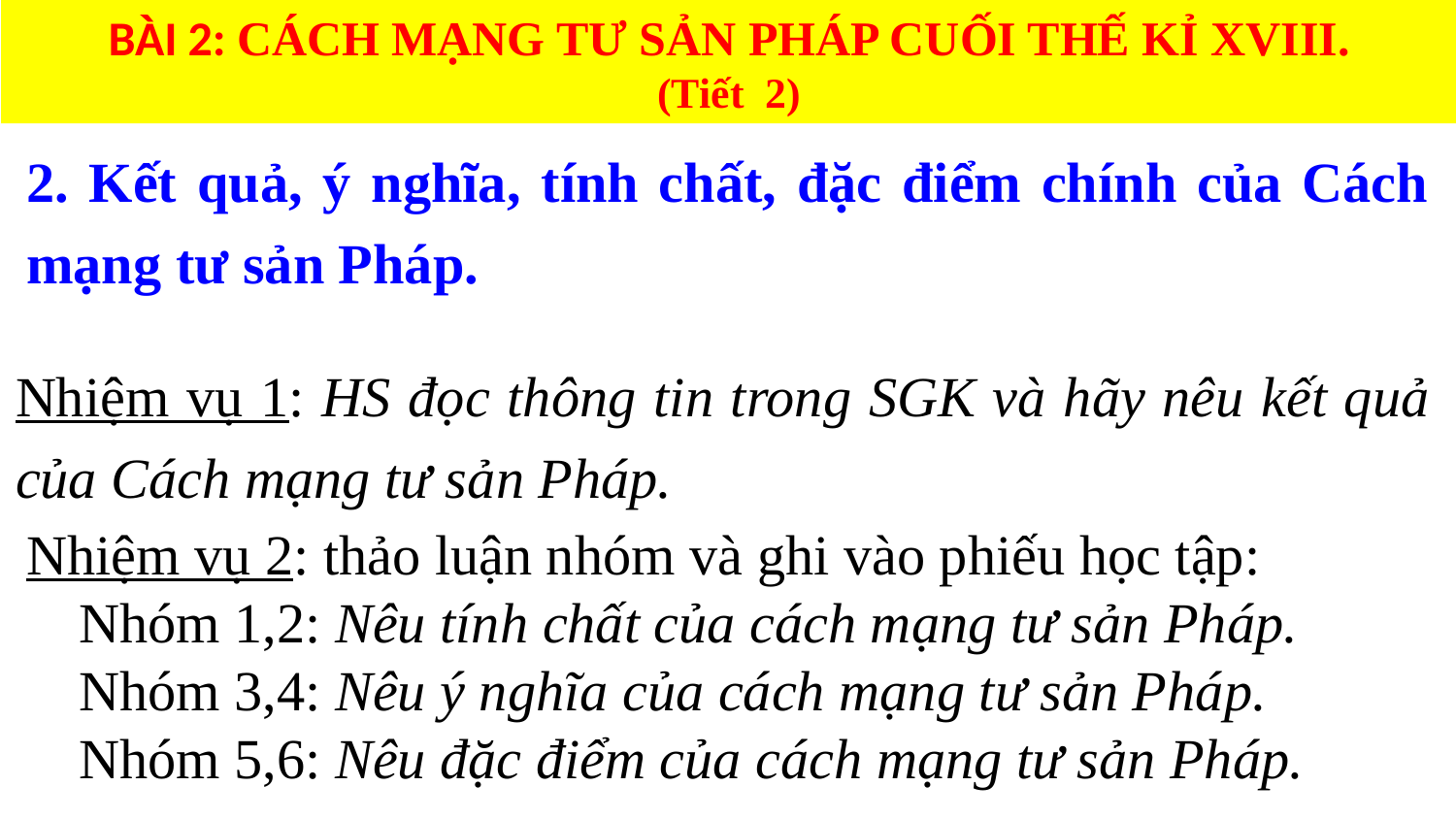

BÀI 2: CÁCH MẠNG TƯ SẢN PHÁP CUỐI THẾ KỈ XVIII.
(Tiết  2)
2. Kết quả, ý nghĩa, tính chất, đặc điểm chính của Cách mạng tư sản Pháp.
Nhiệm vụ 1: HS đọc thông tin trong SGK và hãy nêu kết quả của Cách mạng tư sản Pháp.
Nhiệm vụ 2: thảo luận nhóm và ghi vào phiếu học tập:
Nhóm 1,2: Nêu tính chất của cách mạng tư sản Pháp.
Nhóm 3,4: Nêu ý nghĩa của cách mạng tư sản Pháp.
Nhóm 5,6: Nêu đặc điểm của cách mạng tư sản Pháp.